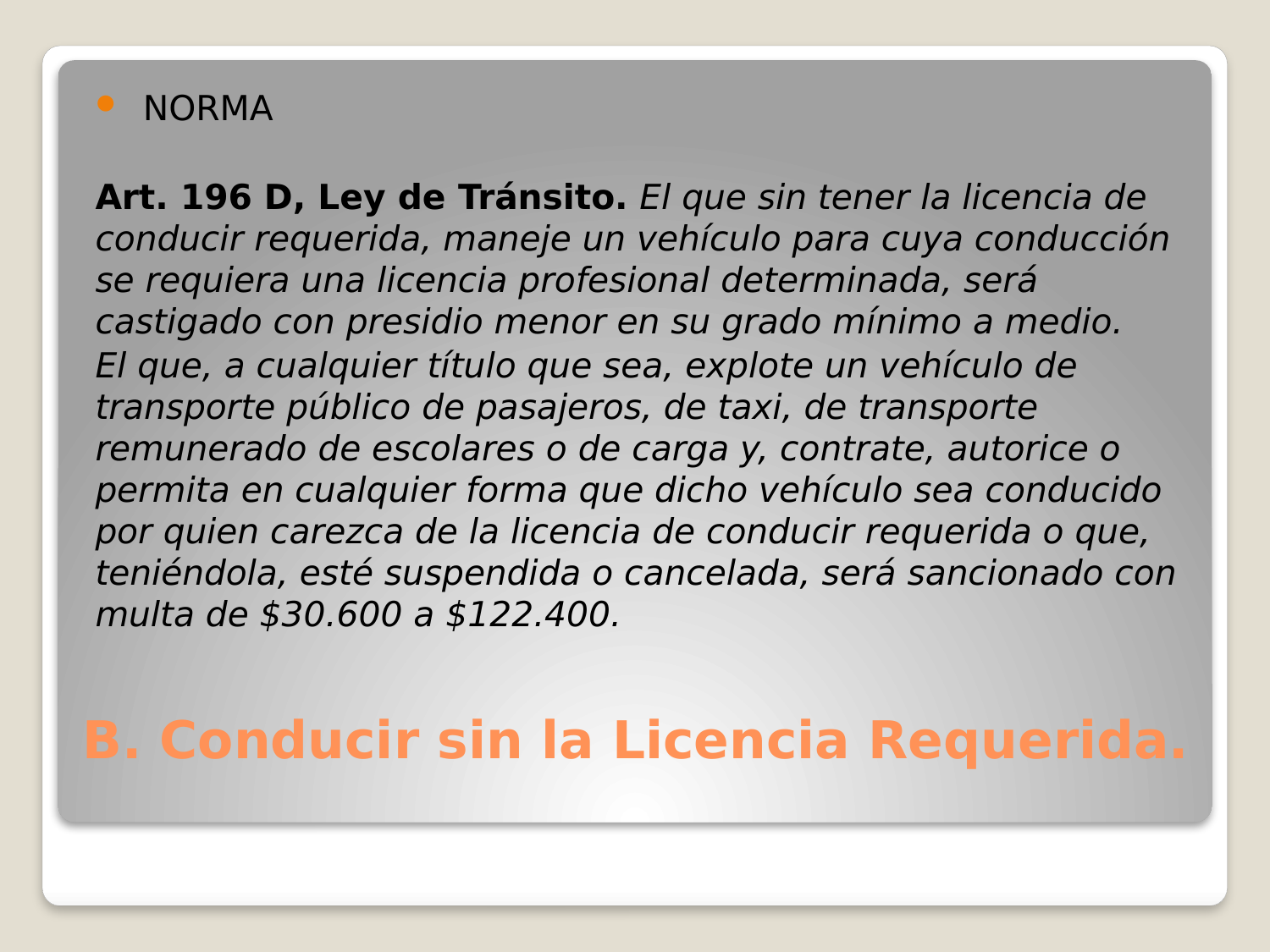

NORMA

Art. 196 D, Ley de Tránsito. El que sin tener la licencia de conducir requerida, maneje un vehículo para cuya conducción se requiera una licencia profesional determinada, será castigado con presidio menor en su grado mínimo a medio.
El que, a cualquier título que sea, explote un vehículo de transporte público de pasajeros, de taxi, de transporte remunerado de escolares o de carga y, contrate, autorice o permita en cualquier forma que dicho vehículo sea conducido por quien carezca de la licencia de conducir requerida o que, teniéndola, esté suspendida o cancelada, será sancionado con multa de $30.600 a $122.400.

# B. Conducir sin la Licencia Requerida.